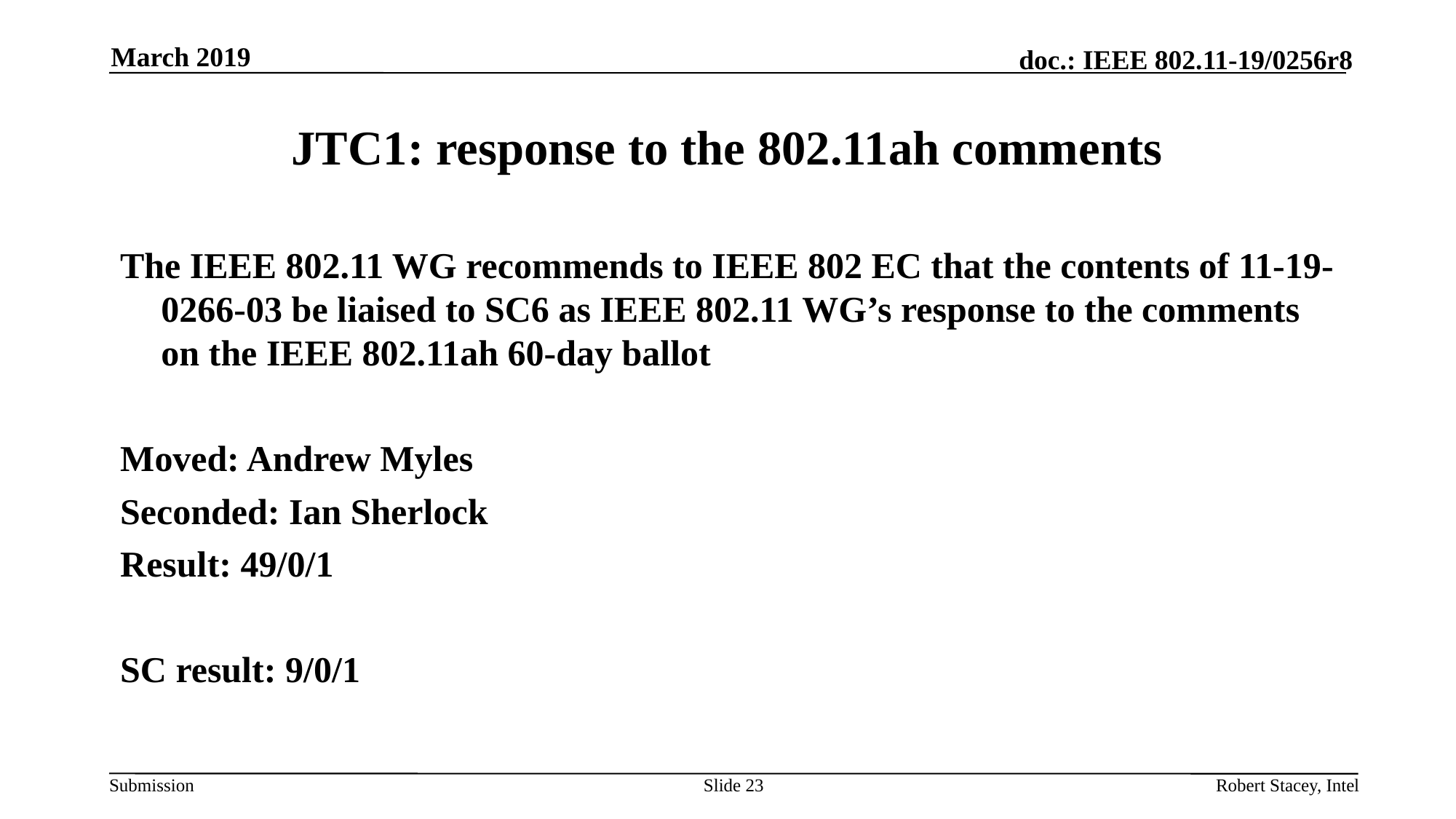

March 2019
# JTC1: response to the 802.11ah comments
The IEEE 802.11 WG recommends to IEEE 802 EC that the contents of 11-19-0266-03 be liaised to SC6 as IEEE 802.11 WG’s response to the comments on the IEEE 802.11ah 60-day ballot

Moved: Andrew Myles
Seconded: Ian Sherlock
Result: 49/0/1

SC result: 9/0/1
Slide 23
Robert Stacey, Intel